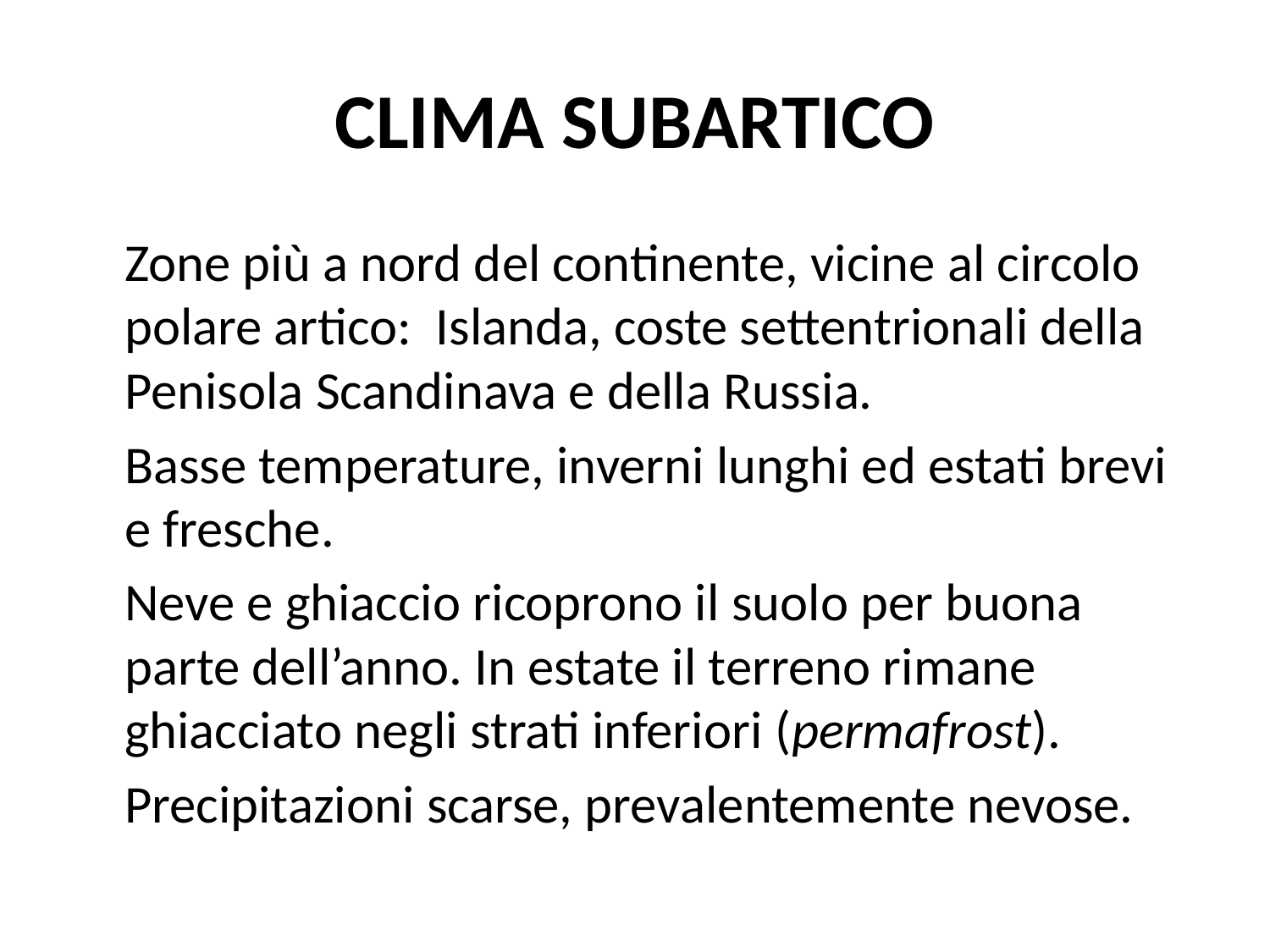

# CLIMA SUBARTICO
	Zone più a nord del continente, vicine al circolo polare artico:  Islanda, coste settentrionali della Penisola Scandinava e della Russia.
	Basse temperature, inverni lunghi ed estati brevi e fresche.
	Neve e ghiaccio ricoprono il suolo per buona parte dell’anno. In estate il terreno rimane ghiacciato negli strati inferiori (permafrost).
	Precipitazioni scarse, prevalentemente nevose.